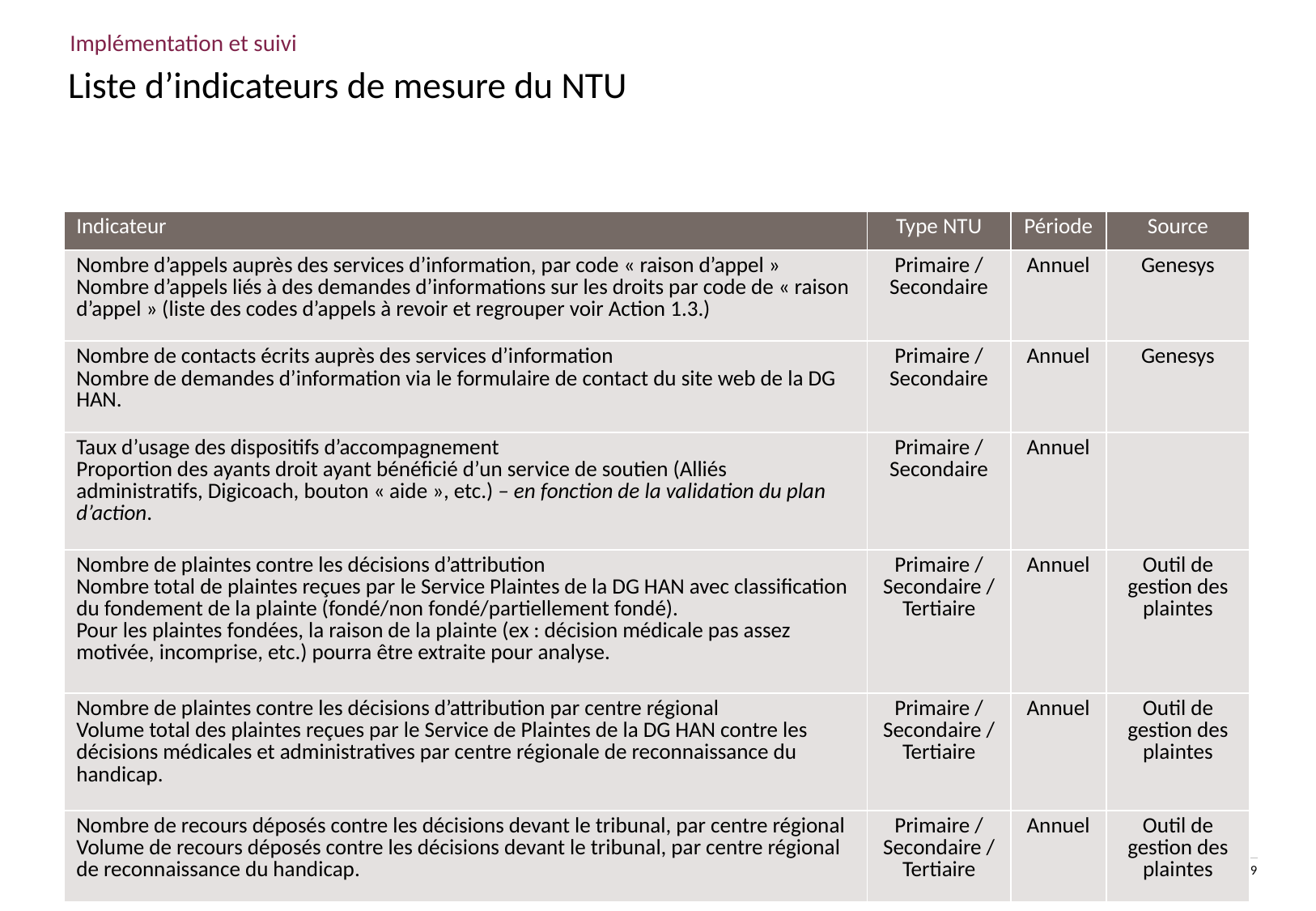

Implémentation et suivi
# Liste d’indicateurs de mesure du NTU
| Indicateur | Type NTU | Période | Source |
| --- | --- | --- | --- |
| Nombre d’appels auprès des services d’information, par code « raison d’appel » Nombre d’appels liés à des demandes d’informations sur les droits par code de « raison d’appel » (liste des codes d’appels à revoir et regrouper voir Action 1.3.) | Primaire / Secondaire | Annuel | Genesys |
| Nombre de contacts écrits auprès des services d’information Nombre de demandes d’information via le formulaire de contact du site web de la DG HAN. | Primaire / Secondaire | Annuel | Genesys |
| Taux d’usage des dispositifs d’accompagnement Proportion des ayants droit ayant bénéficié d’un service de soutien (Alliés administratifs, Digicoach, bouton « aide », etc.) – en fonction de la validation du plan d’action. | Primaire / Secondaire | Annuel |  |
| Nombre de plaintes contre les décisions d’attribution Nombre total de plaintes reçues par le Service Plaintes de la DG HAN avec classification du fondement de la plainte (fondé/non fondé/partiellement fondé). Pour les plaintes fondées, la raison de la plainte (ex : décision médicale pas assez motivée, incomprise, etc.) pourra être extraite pour analyse. | Primaire / Secondaire / Tertiaire | Annuel | Outil de gestion des plaintes |
| Nombre de plaintes contre les décisions d’attribution par centre régional Volume total des plaintes reçues par le Service de Plaintes de la DG HAN contre les décisions médicales et administratives par centre régionale de reconnaissance du handicap. | Primaire / Secondaire / Tertiaire | Annuel | Outil de gestion des plaintes |
| Nombre de recours déposés contre les décisions devant le tribunal, par centre régional Volume de recours déposés contre les décisions devant le tribunal, par centre régional de reconnaissance du handicap. | Primaire / Secondaire / Tertiaire | Annuel | Outil de gestion des plaintes |